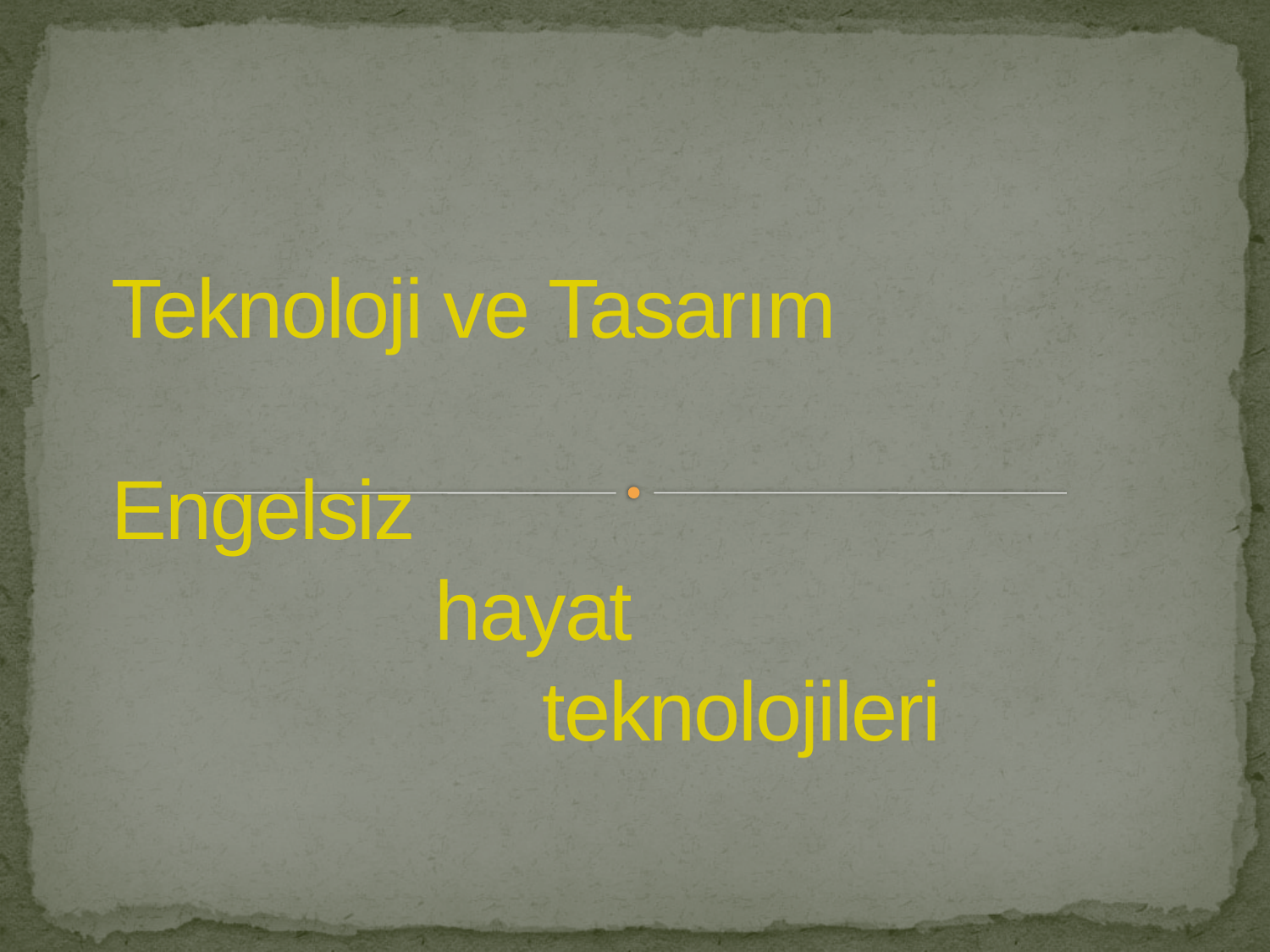

# Teknoloji ve Tasarım Engelsiz hayat teknolojileri